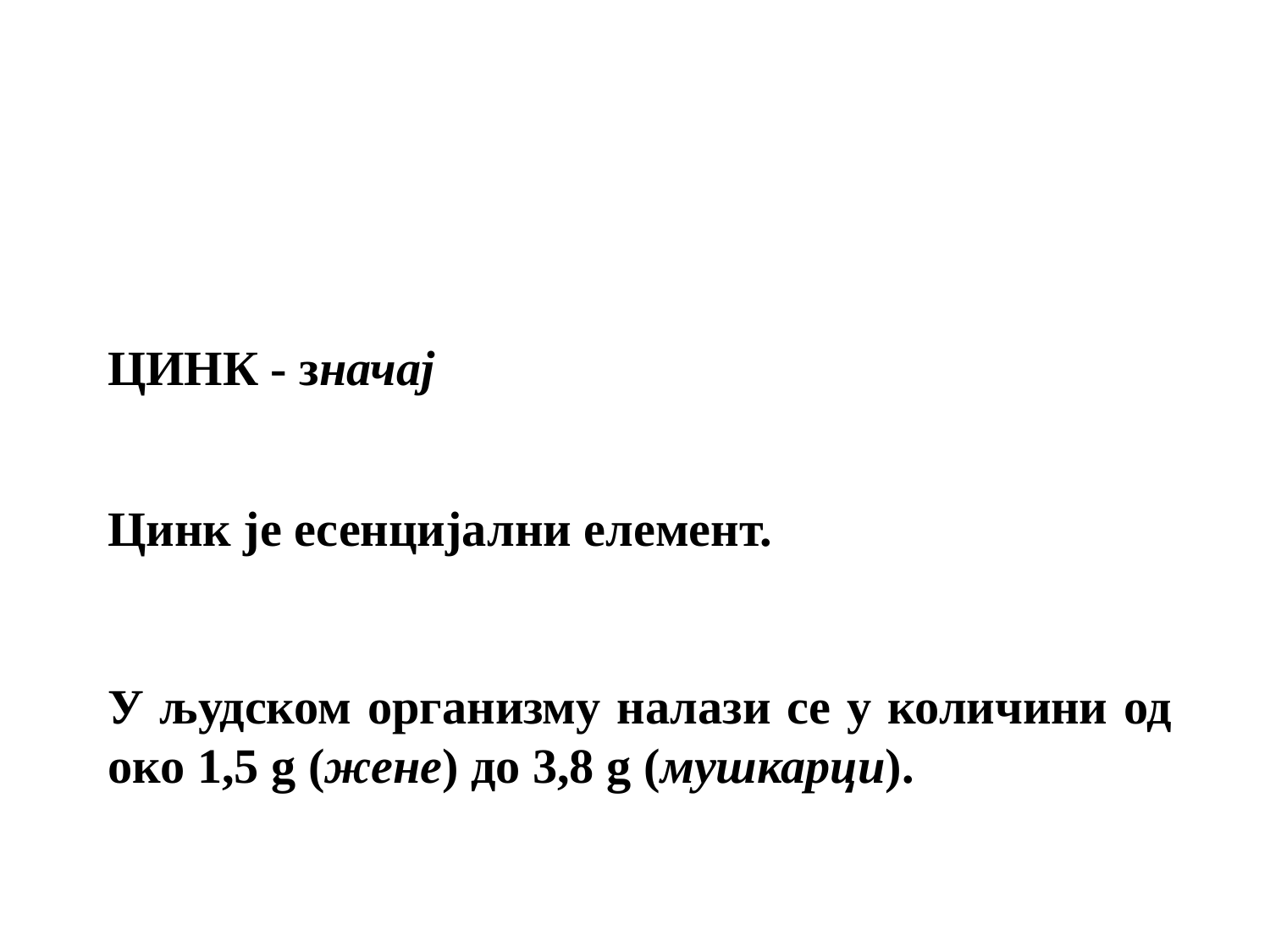

ЦИНК - значај

Цинк је есенцијални елемент.

У људском организму налази се у количини од око 1,5 g (жене) до 3,8 g (мушкарци).